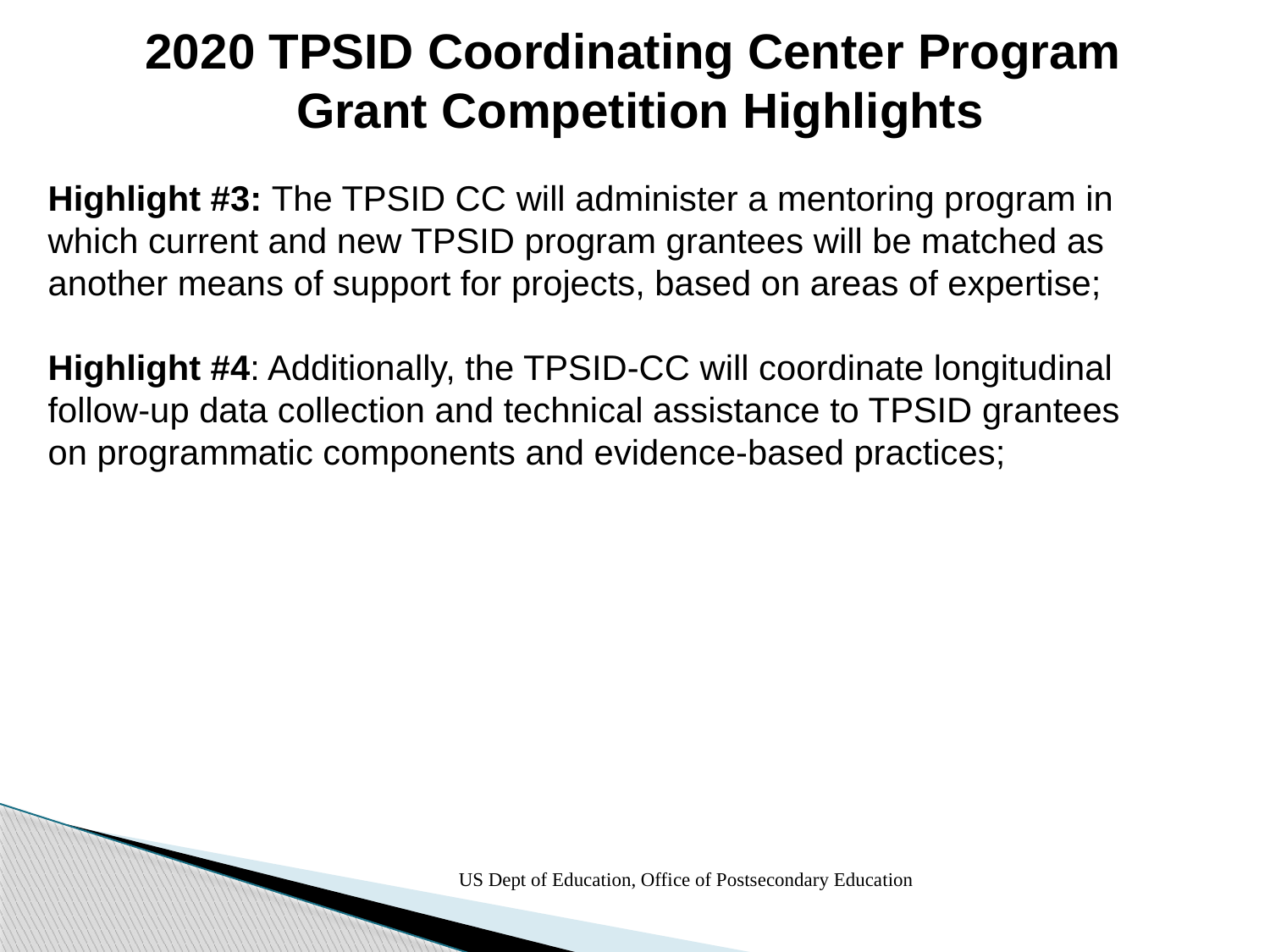

2020 TPSID Coordinating Center Program
Grant Competition Highlights
Highlight #3: The TPSID CC will administer a mentoring program in
which current and new TPSID program grantees will be matched as
another means of support for projects, based on areas of expertise;

Highlight #4: Additionally, the TPSID-CC will coordinate longitudinal
follow-up data collection and technical assistance to TPSID grantees
on programmatic components and evidence-based practices;

US Dept of Education, Office of Postsecondary Education